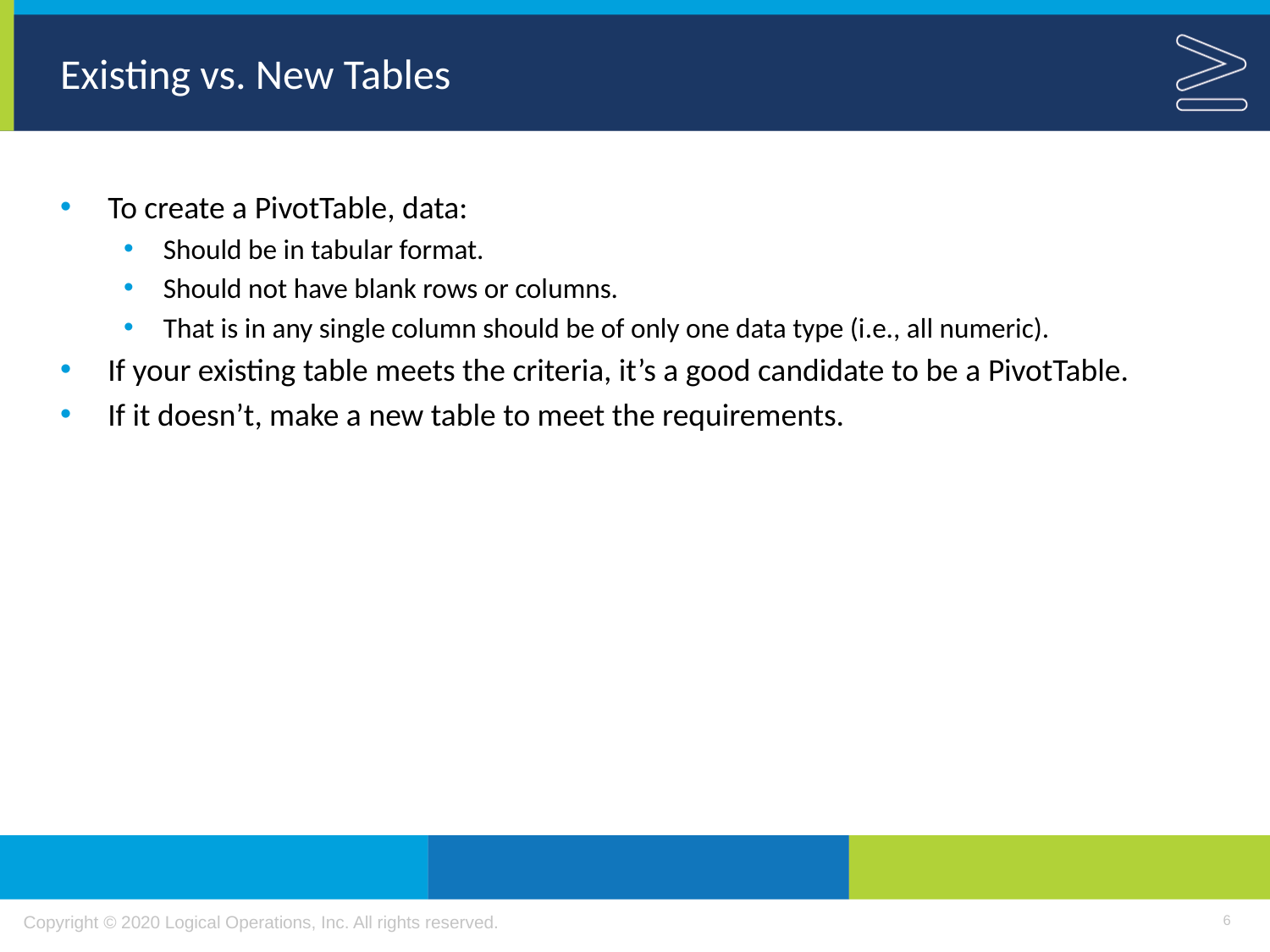

# Existing vs. New Tables
To create a PivotTable, data:
Should be in tabular format.
Should not have blank rows or columns.
That is in any single column should be of only one data type (i.e., all numeric).
If your existing table meets the criteria, it’s a good candidate to be a PivotTable.
If it doesn’t, make a new table to meet the requirements.

6